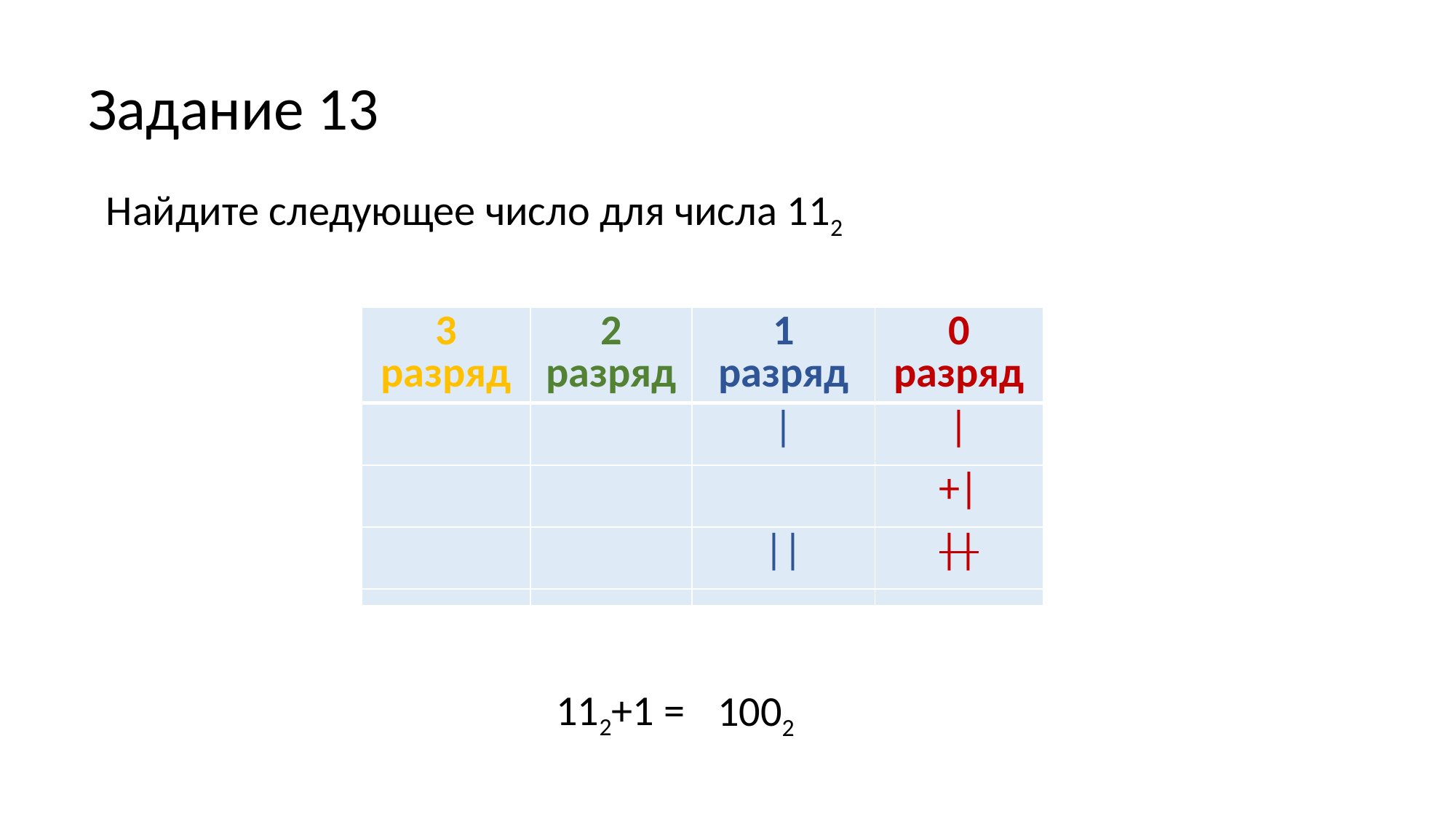

# Задание 13
 Найдите следующее число для числа 112
| 3 разряд | 2 разряд | 1 разряд | 0 разряд |
| --- | --- | --- | --- |
|  |  | | | | |
|  |  |  | +| |
|  |  | | | || |
| 3 разряд | 2 разряд | 1 разряд | 0 разряд |
| --- | --- | --- | --- |
|  |  | | | | |
|  |  |  | +| |
|  | | | || | || |
| 3 разряд | 2 разряд | 1 разряд | 0 разряд |
| --- | --- | --- | --- |
|  |  | | | | |
|  |  |  | +| |
|  |  | || | || |
112+1 =
1002